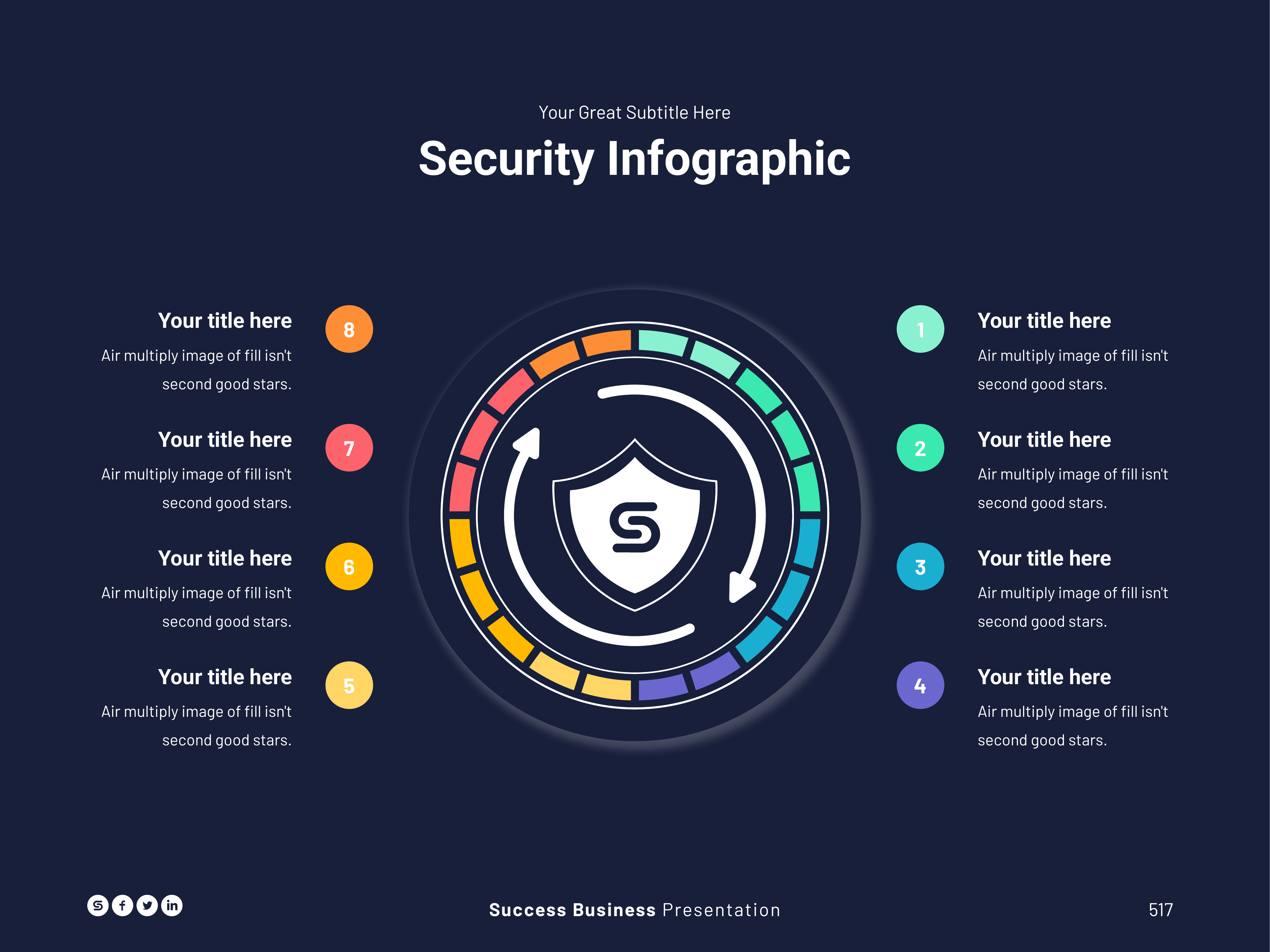

Your Great Subtitle Here
Security Infographic
Your title here
Air multiply image of fill isn't second good stars.
Your title here
Air multiply image of fill isn't second good stars.

8
1

Your title here
Air multiply image of fill isn't second good stars.
Your title here
Air multiply image of fill isn't second good stars.
7
2

Your title here
Air multiply image of fill isn't second good stars.
Your title here
Air multiply image of fill isn't second good stars.
6
3
Your title here
Air multiply image of fill isn't second good stars.
Your title here
Air multiply image of fill isn't second good stars.
5
4